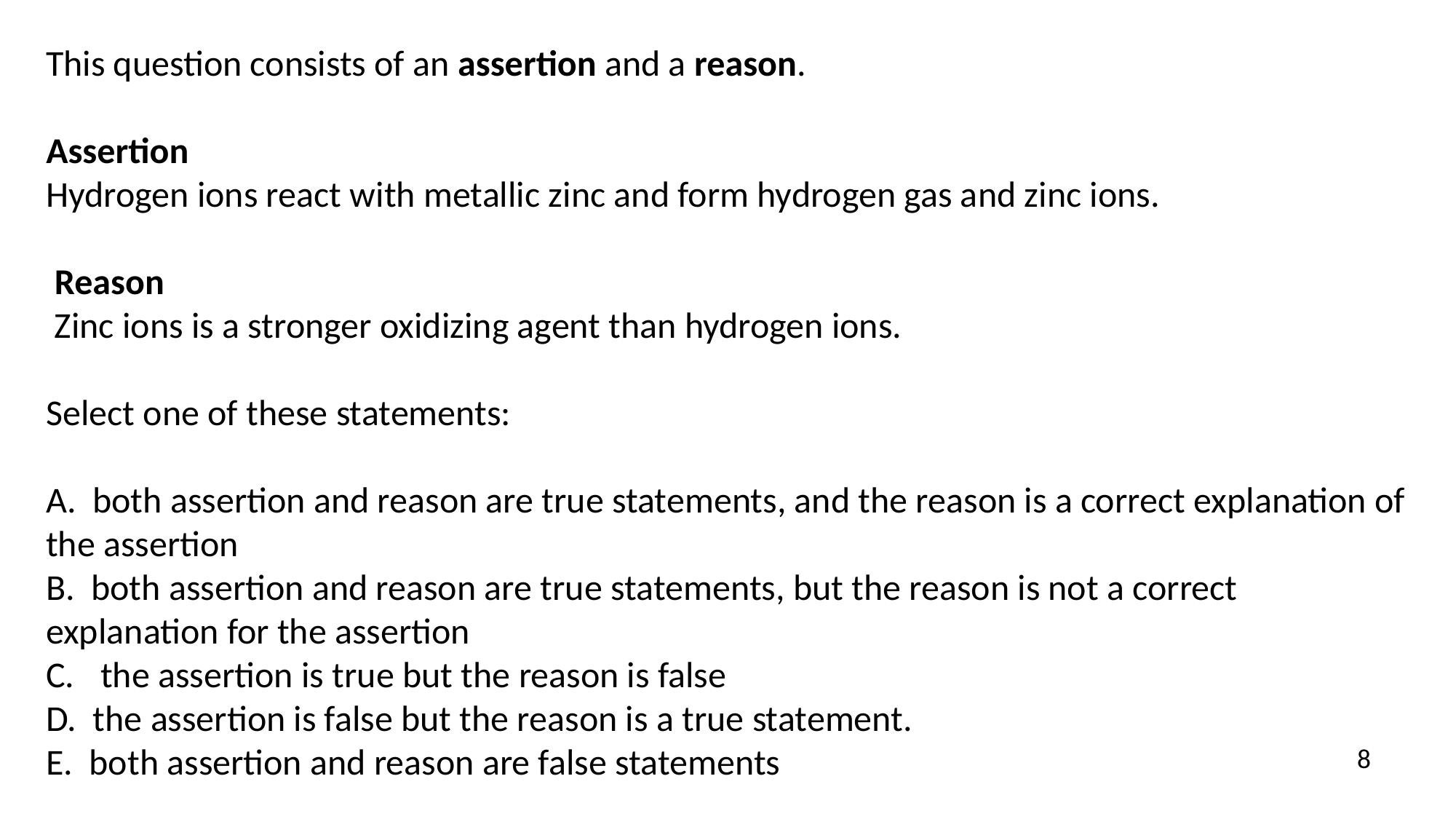

This question consists of an assertion and a reason.

Assertion
Hydrogen ions react with metallic zinc and form hydrogen gas and zinc ions.

 Reason
 Zinc ions is a stronger oxidizing agent than hydrogen ions.

Select one of these statements:

A.  both assertion and reason are true statements, and the reason is a correct explanation of the assertion
B.  both assertion and reason are true statements, but the reason is not a correct explanation for the assertion
the assertion is true but the reason is false
D.  the assertion is false but the reason is a true statement.
E.  both assertion and reason are false statements
8